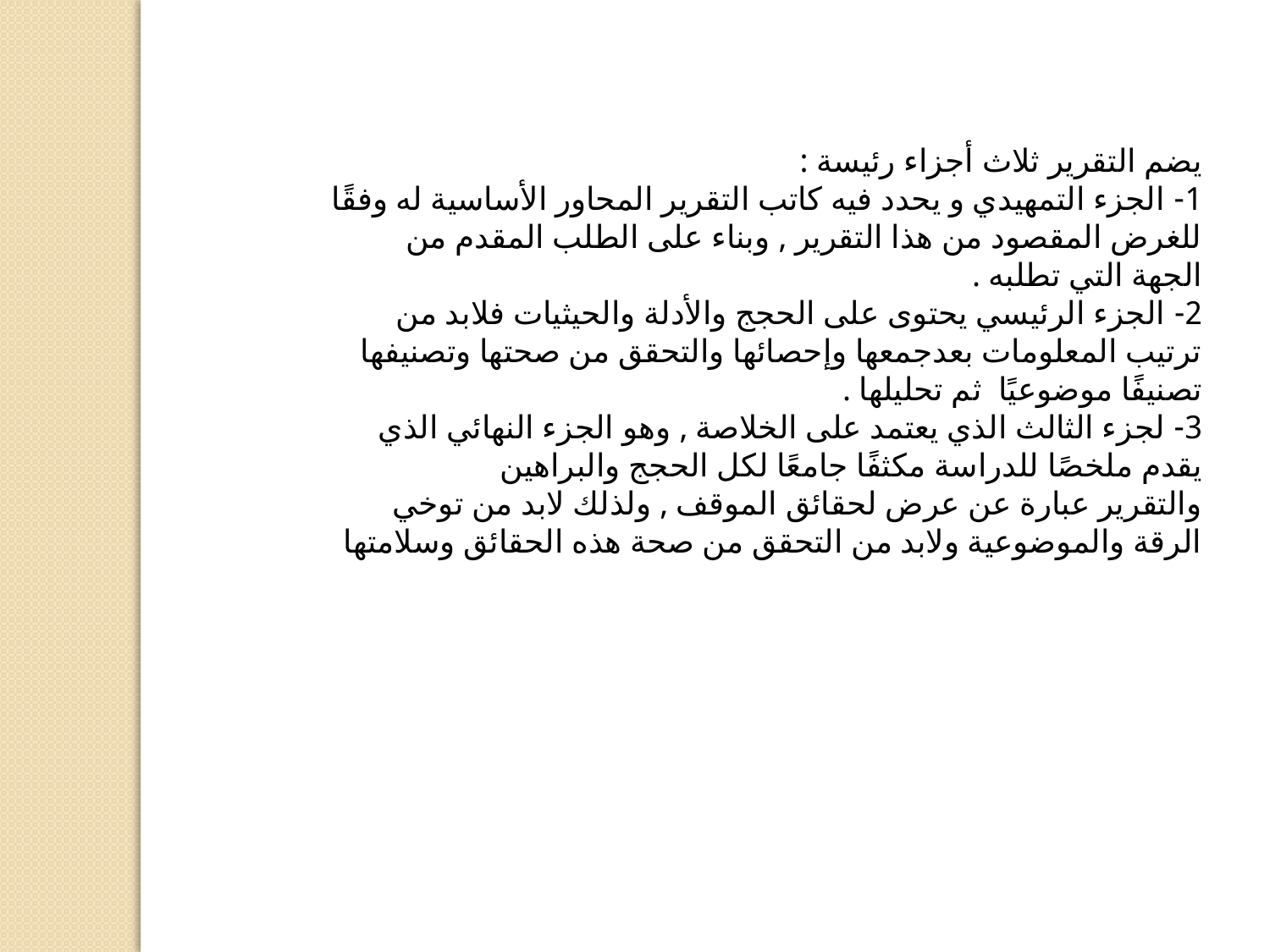

يضم التقرير ثلاث أجزاء رئيسة :
1- الجزء التمهيدي و يحدد فيه كاتب التقرير المحاور الأساسية له وفقًا للغرض المقصود من هذا التقرير , وبناء على الطلب المقدم من الجهة التي تطلبه .
2- الجزء الرئيسي يحتوى على الحجج والأدلة والحيثيات فلابد من ترتيب المعلومات بعدجمعها وإحصائها والتحقق من صحتها وتصنيفها تصنيفًا موضوعيًا  ثم تحليلها .
3- لجزء الثالث الذي يعتمد على الخلاصة , وهو الجزء النهائي الذي يقدم ملخصًا للدراسة مكثفًا جامعًا لكل الحجج والبراهين
والتقرير عبارة عن عرض لحقائق الموقف , ولذلك لابد من توخي الرقة والموضوعية ولابد من التحقق من صحة هذه الحقائق وسلامتها